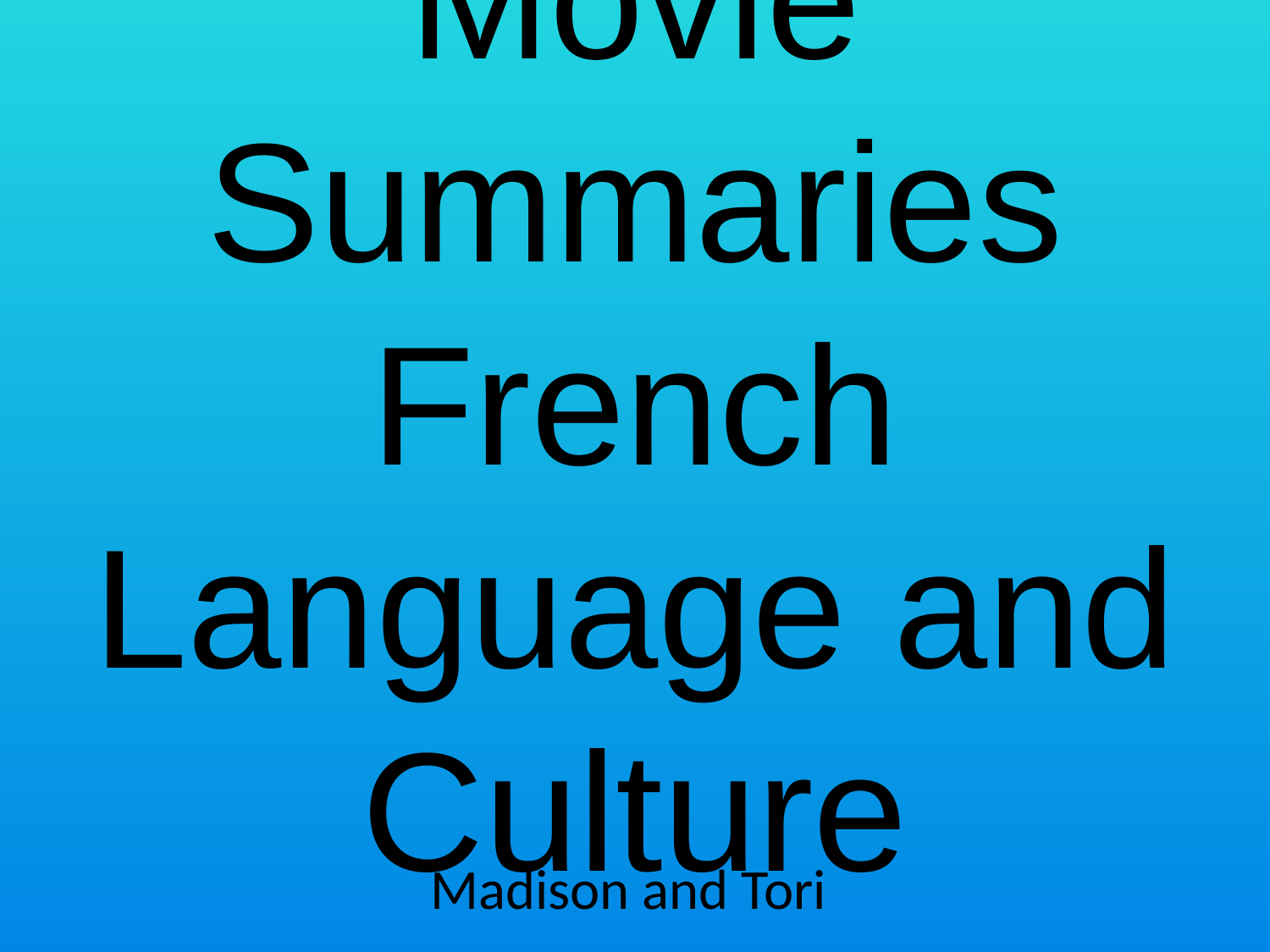

# Movie Summaries French Language and Culture
Madison and Tori